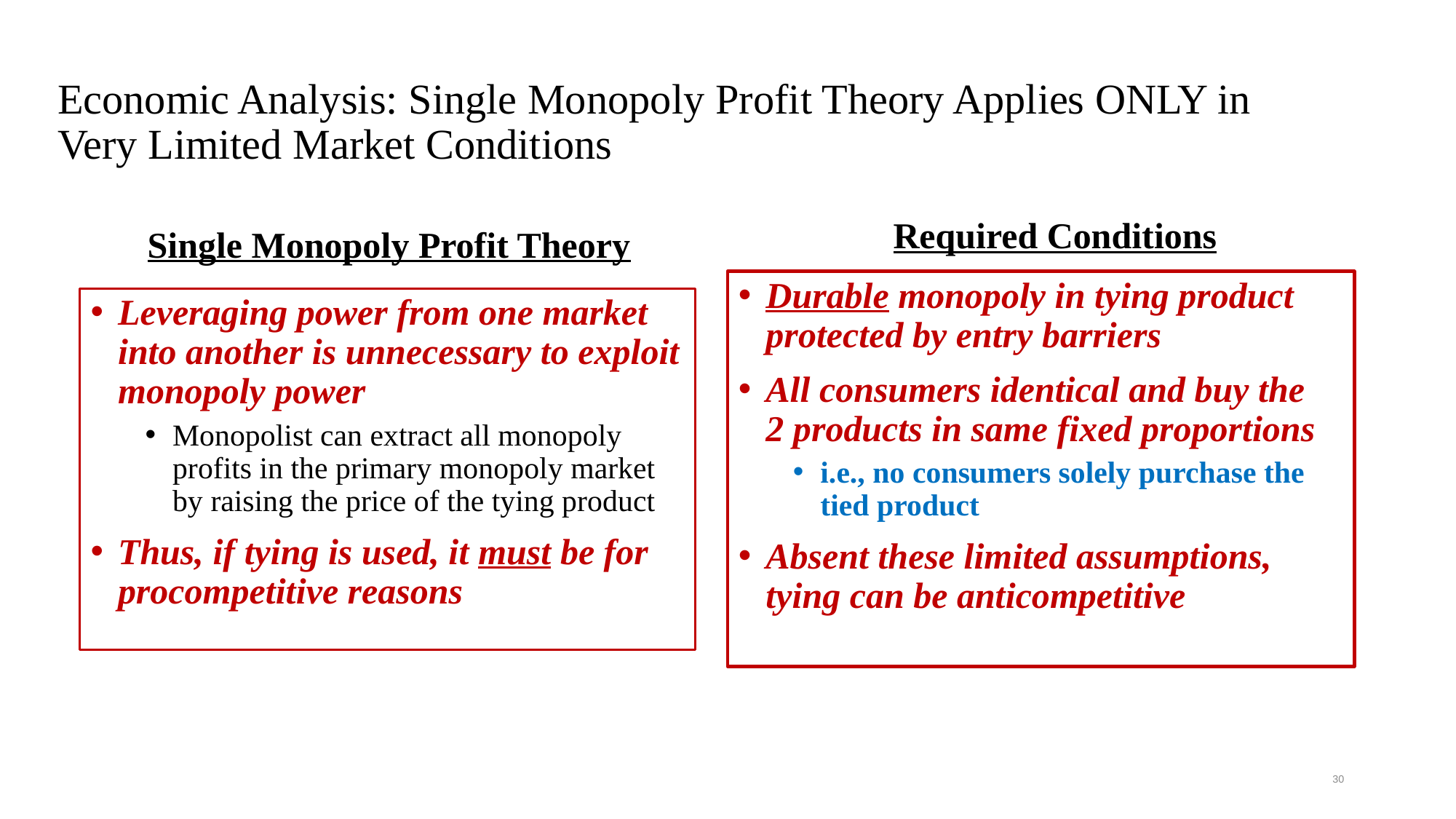

# Economic Analysis: Single Monopoly Profit Theory Applies ONLY in Very Limited Market Conditions
Required Conditions
    Single Monopoly Profit Theory
Durable monopoly in tying product protected by entry barriers
All consumers identical and buy the
2 products in same fixed proportions
i.e., no consumers solely purchase the tied product
Absent these limited assumptions, tying can be anticompetitive
Leveraging power from one market into another is unnecessary to exploit monopoly power
Monopolist can extract all monopoly profits in the primary monopoly market by raising the price of the tying product
Thus, if tying is used, it must be for procompetitive reasons

30